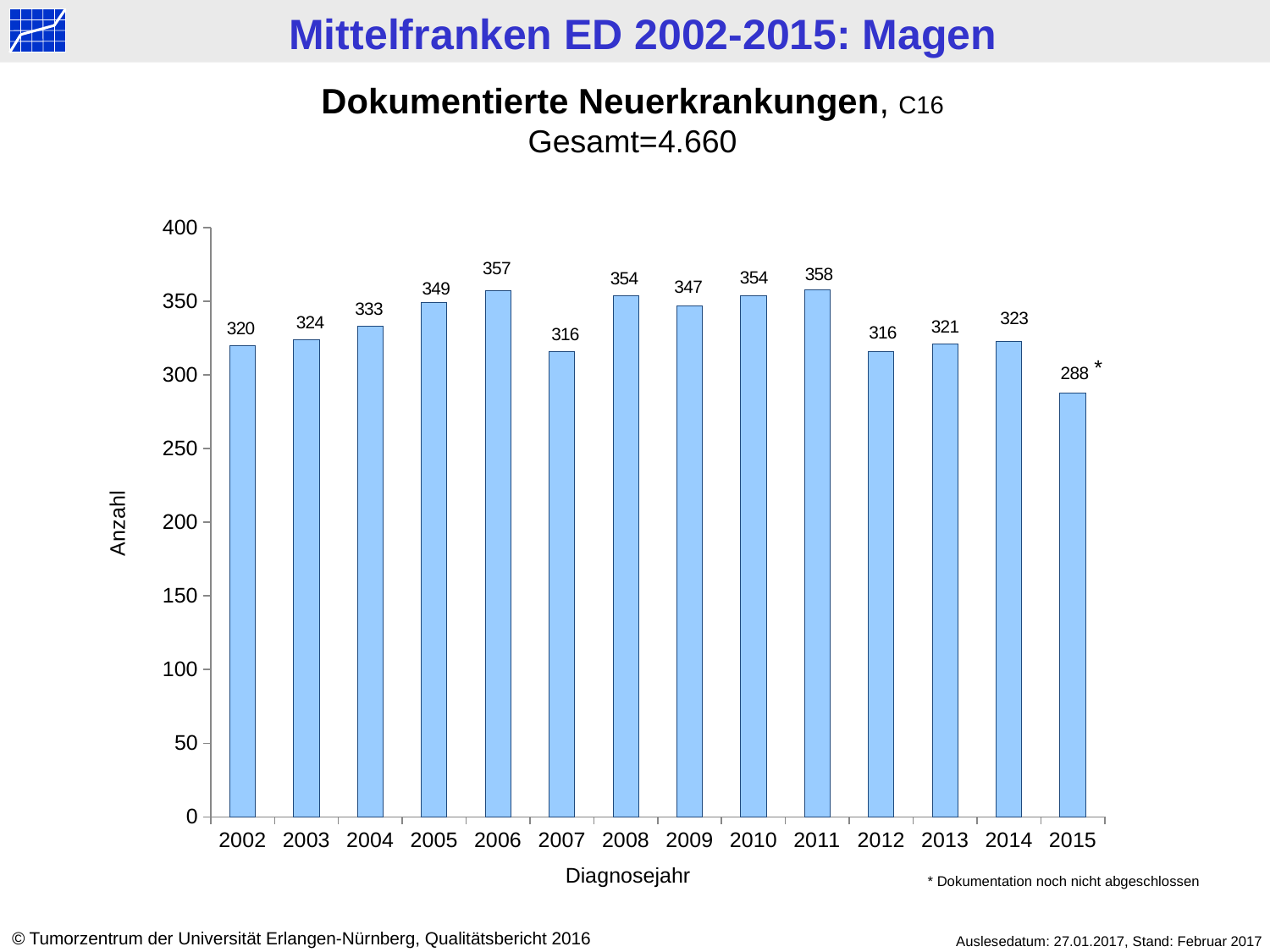

Dokumentierte Neuerkrankungen, C16
Gesamt=4.660

### Chart

| Category | Datenreihe 1 |
|---|---|
| 2002 | 320.0 |
| 2003 | 324.0 |
| 2004 | 333.0 |
| 2005 | 349.0 |
| 2006 | 357.0 |
| 2007 | 316.0 |
| 2008 | 354.0 |
| 2009 | 347.0 |
| 2010 | 354.0 |
| 2011 | 358.0 |
| 2012 | 316.0 |
| 2013 | 321.0 |
| 2014 | 323.0 |
| 2015 | 288.0 |
*
Anzahl
Diagnosejahr
* Dokumentation noch nicht abgeschlossen